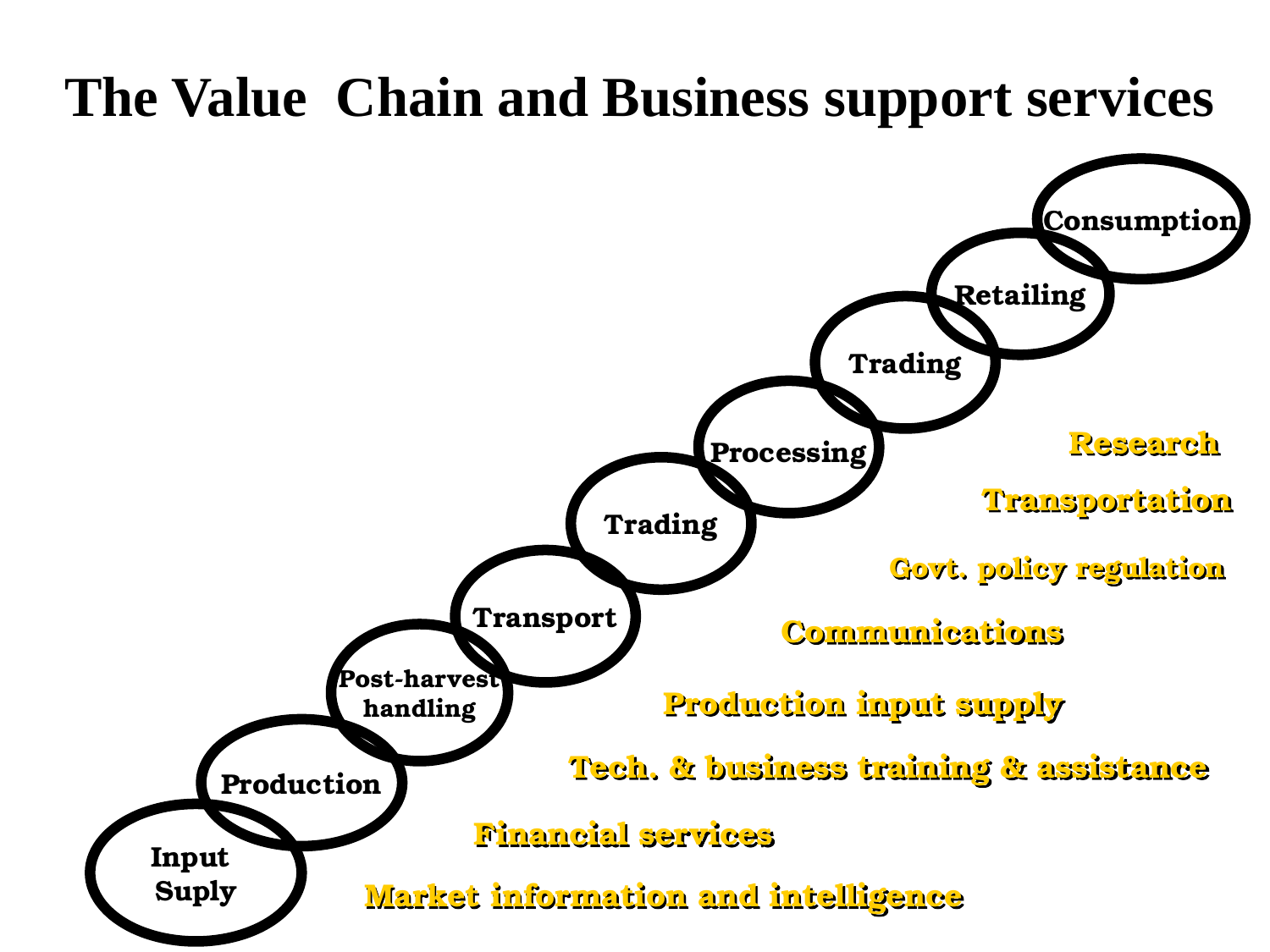

# The Value  Chain and Business support services
Consumption

Retailing

Trading

Processing

Research

Trading

Transportation
Govt. policy regulation

Transport

Communications
Post-harvest
handling

Production input supply
Production
Tech. & business training & assistance
Input
Suply
Financial services
Market information and intelligence